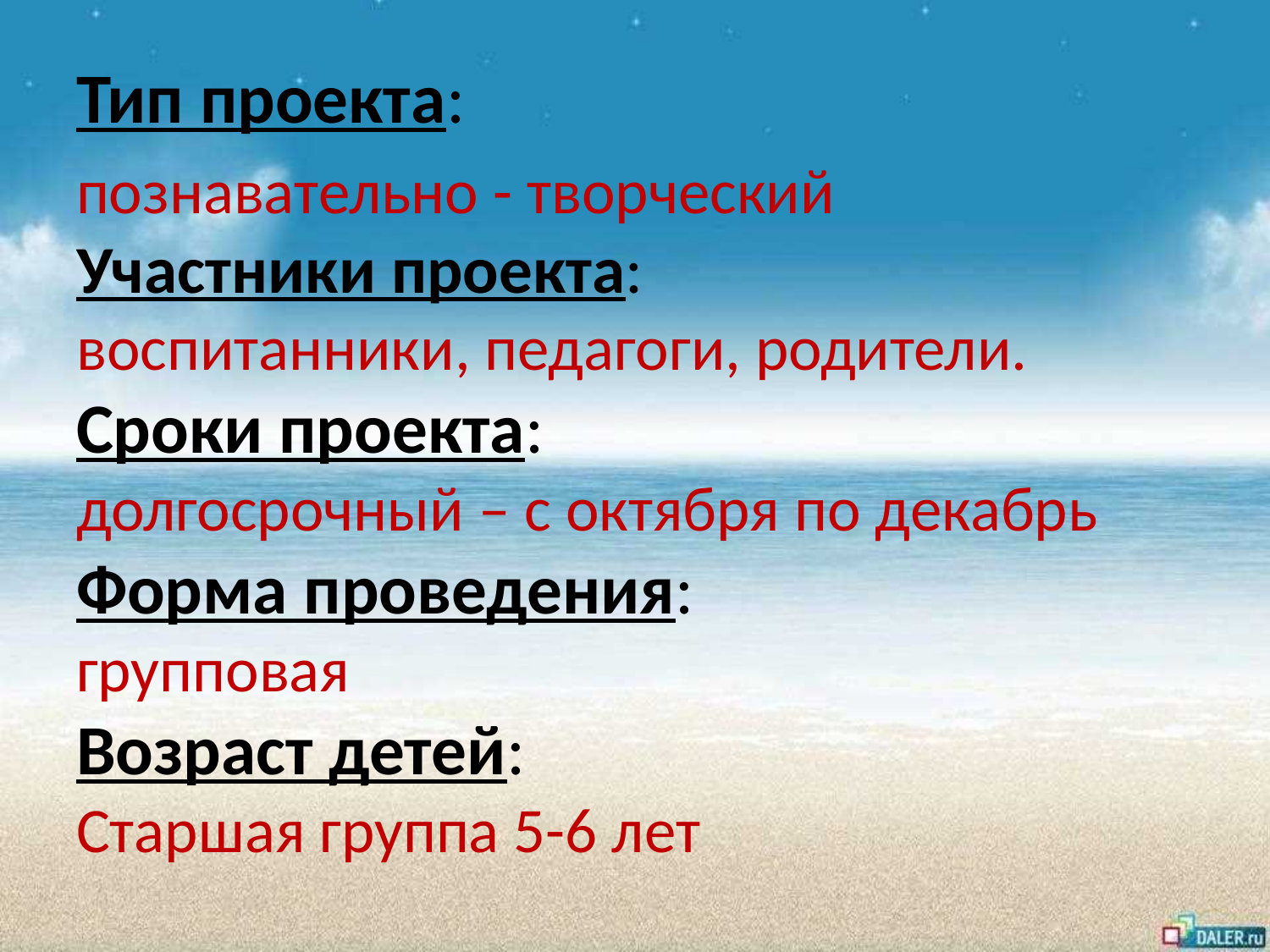

Тип проекта:
познавательно - творческий
Участники проекта:
воспитанники, педагоги, родители.
Сроки проекта:
долгосрочный – с октября по декабрь
Форма проведения:
групповая
Возраст детей:
Старшая группа 5-6 лет